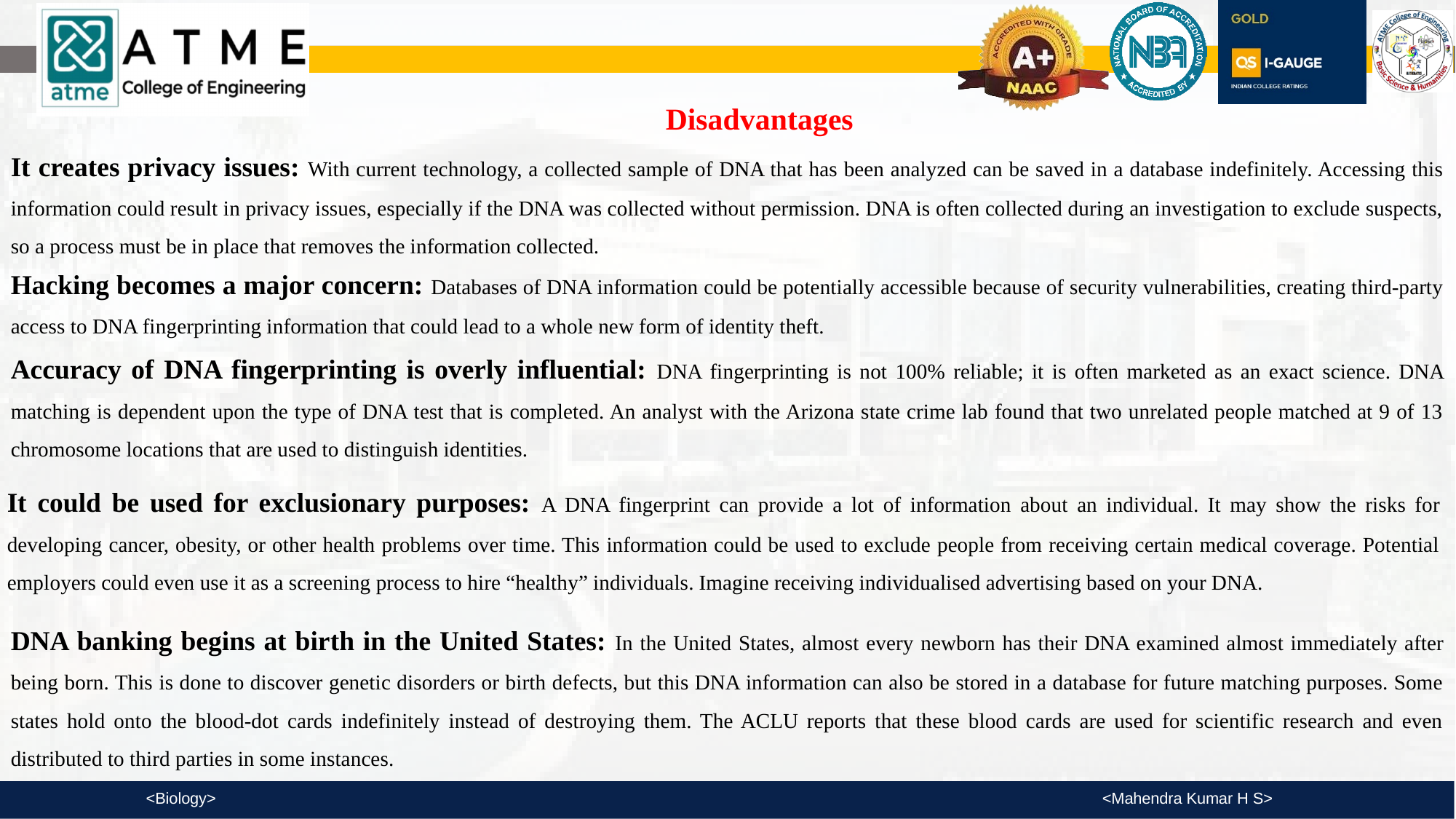

Disadvantages
It creates privacy issues: With current technology, a collected sample of DNA that has been analyzed can be saved in a database indefinitely. Accessing this information could result in privacy issues, especially if the DNA was collected without permission. DNA is often collected during an investigation to exclude suspects, so a process must be in place that removes the information collected.
Hacking becomes a major concern: Databases of DNA information could be potentially accessible because of security vulnerabilities, creating third-party access to DNA fingerprinting information that could lead to a whole new form of identity theft.
Accuracy of DNA fingerprinting is overly influential: DNA fingerprinting is not 100% reliable; it is often marketed as an exact science. DNA matching is dependent upon the type of DNA test that is completed. An analyst with the Arizona state crime lab found that two unrelated people matched at 9 of 13 chromosome locations that are used to distinguish identities.
It could be used for exclusionary purposes: A DNA fingerprint can provide a lot of information about an individual. It may show the risks for developing cancer, obesity, or other health problems over time. This information could be used to exclude people from receiving certain medical coverage. Potential employers could even use it as a screening process to hire “healthy” individuals. Imagine receiving individualised advertising based on your DNA.
DNA banking begins at birth in the United States: In the United States, almost every newborn has their DNA examined almost immediately after being born. This is done to discover genetic disorders or birth defects, but this DNA information can also be stored in a database for future matching purposes. Some states hold onto the blood-dot cards indefinitely instead of destroying them. The ACLU reports that these blood cards are used for scientific research and even distributed to third parties in some instances.